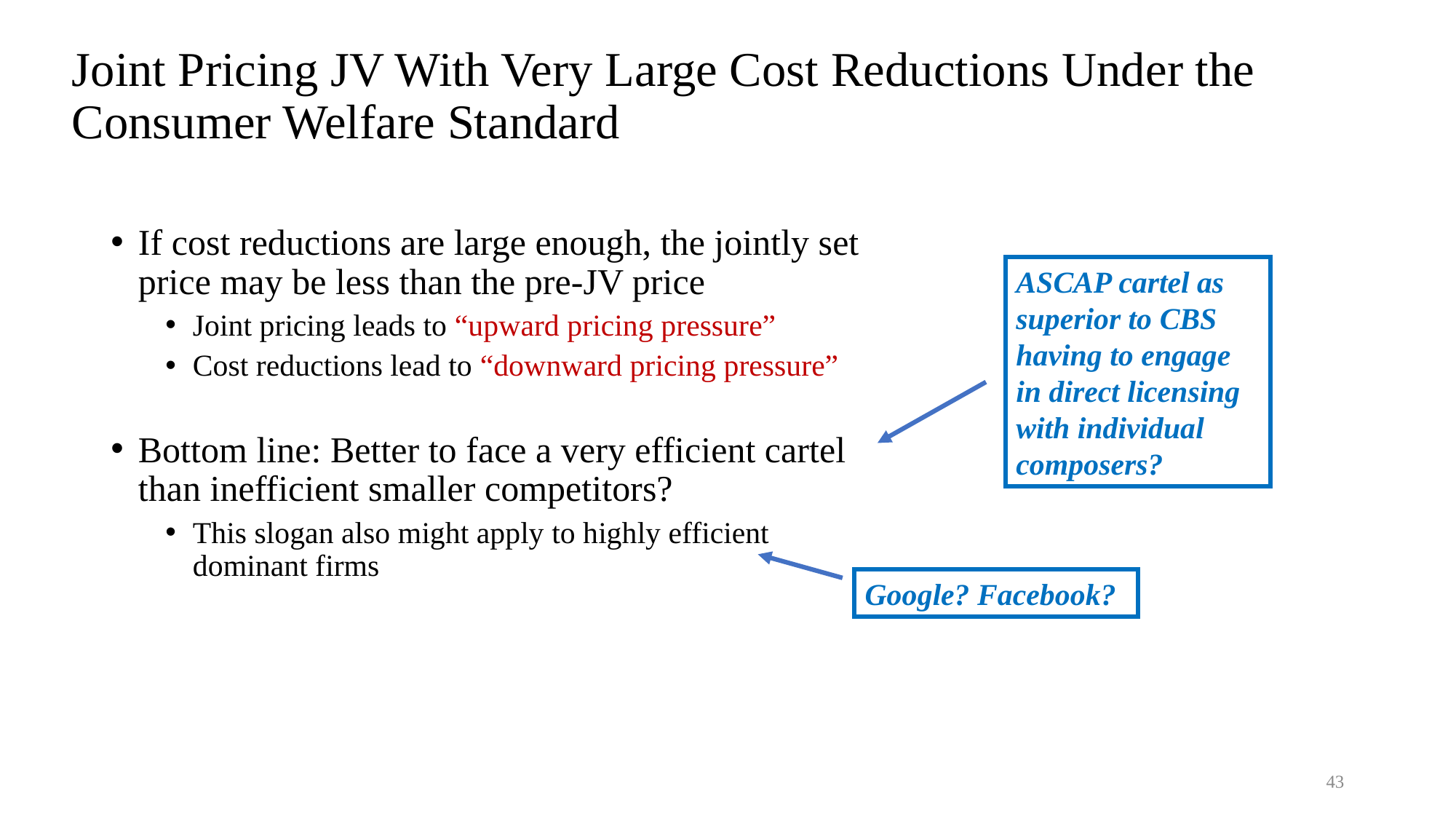

# Joint Pricing JV With Very Large Cost Reductions Under the Consumer Welfare Standard
If cost reductions are large enough, the jointly set price may be less than the pre-JV price
Joint pricing leads to “upward pricing pressure”
Cost reductions lead to “downward pricing pressure”
Bottom line: Better to face a very efficient cartel than inefficient smaller competitors?
This slogan also might apply to highly efficient dominant firms
ASCAP cartel as superior to CBS having to engage in direct licensing with individual composers?
Google? Facebook?
43